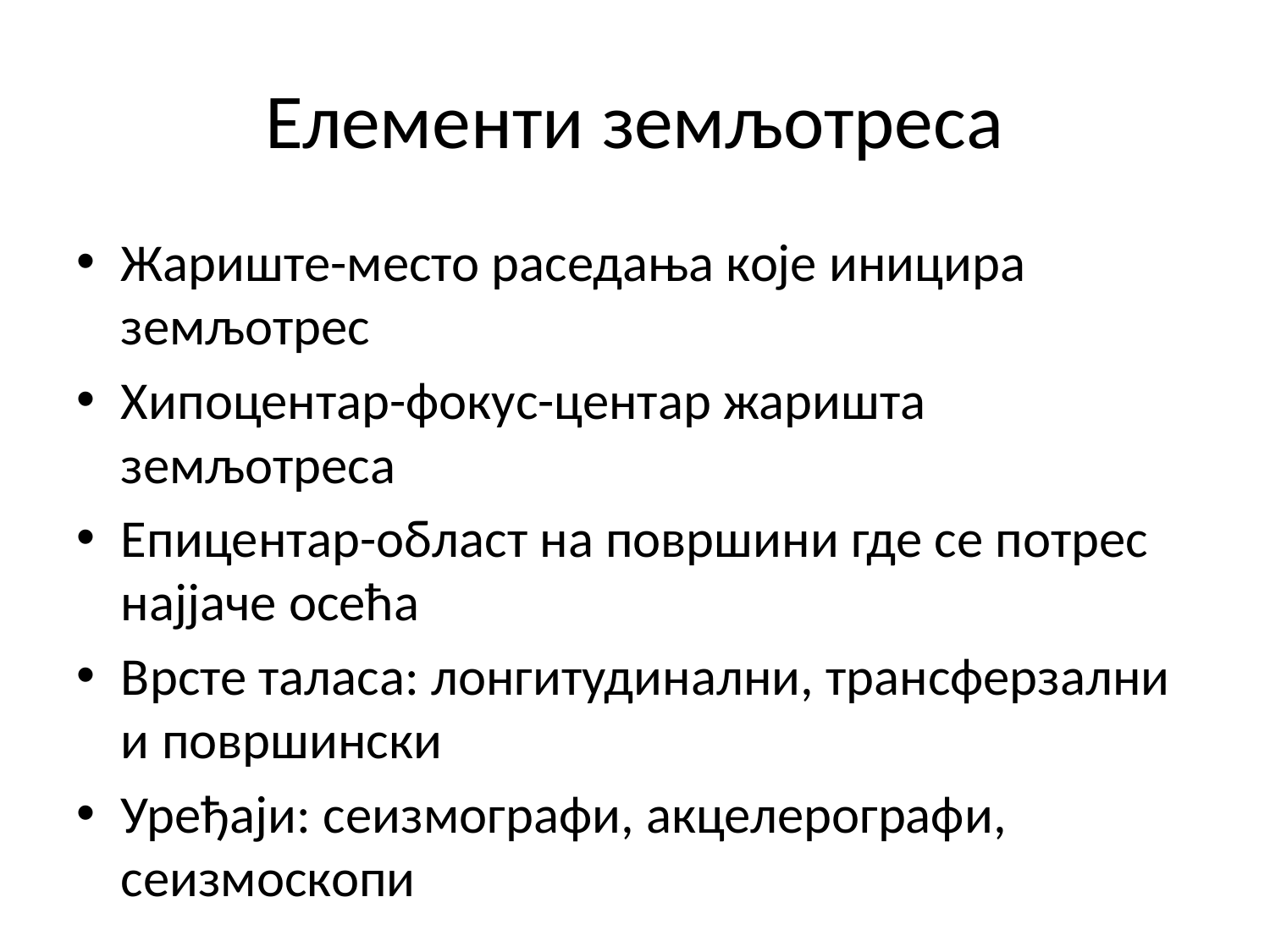

# Елементи земљотреса
Жариште-место раседања које иницира земљотрес
Хипоцентар-фокус-центар жаришта земљотреса
Епицентар-област на површини где се потрес најјаче осећа
Врсте таласа: лонгитудинални, трансферзални и површински
Уређаји: сеизмографи, акцелерографи, сеизмоскопи